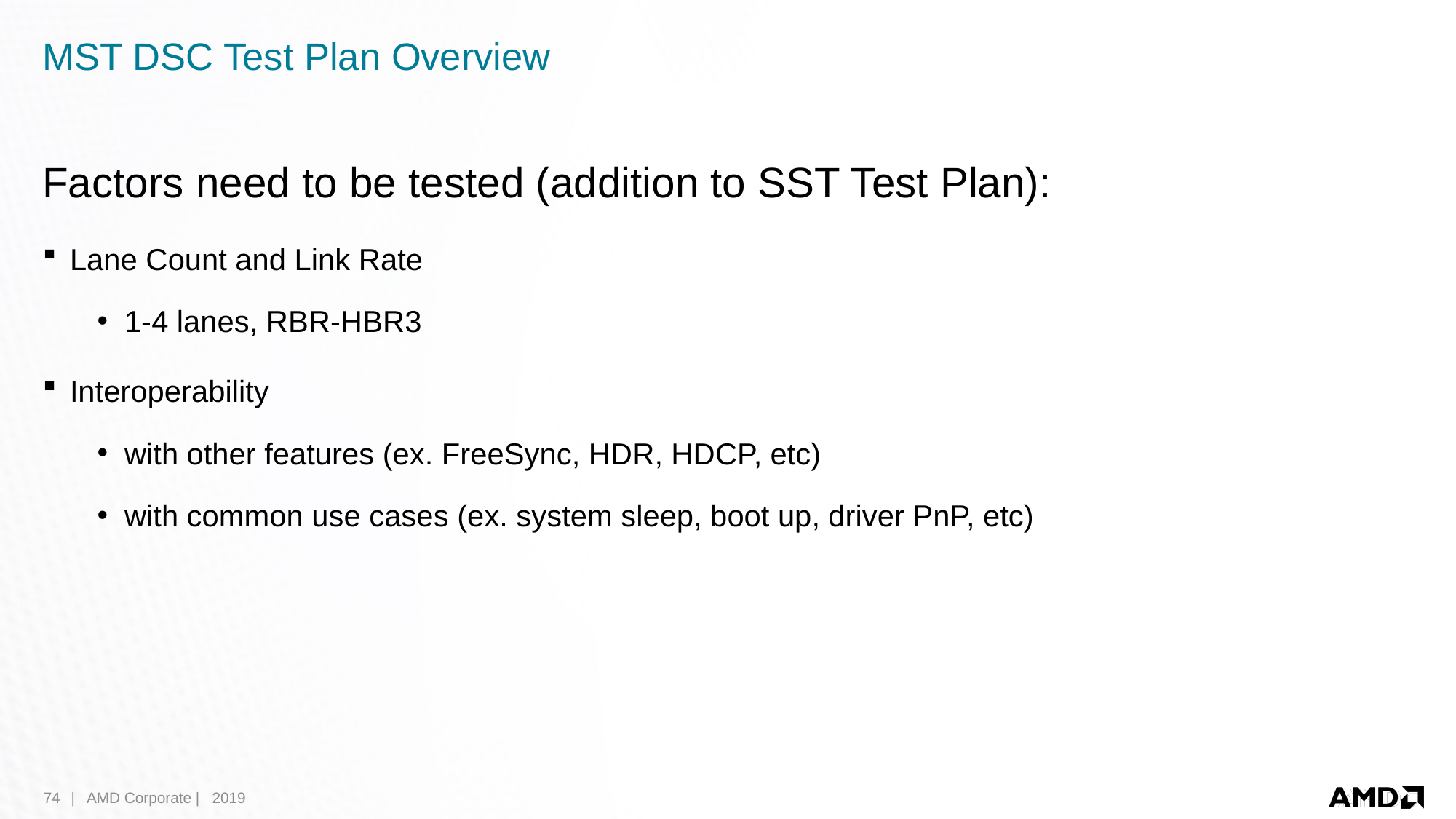

# MST DSC Test Plan Overview
Factors need to be tested (addition to SST Test Plan):
Lane Count and Link Rate
1-4 lanes, RBR-HBR3
Interoperability
with other features (ex. FreeSync, HDR, HDCP, etc)
with common use cases (ex. system sleep, boot up, driver PnP, etc)
74
|   AMD Corporate |   2019